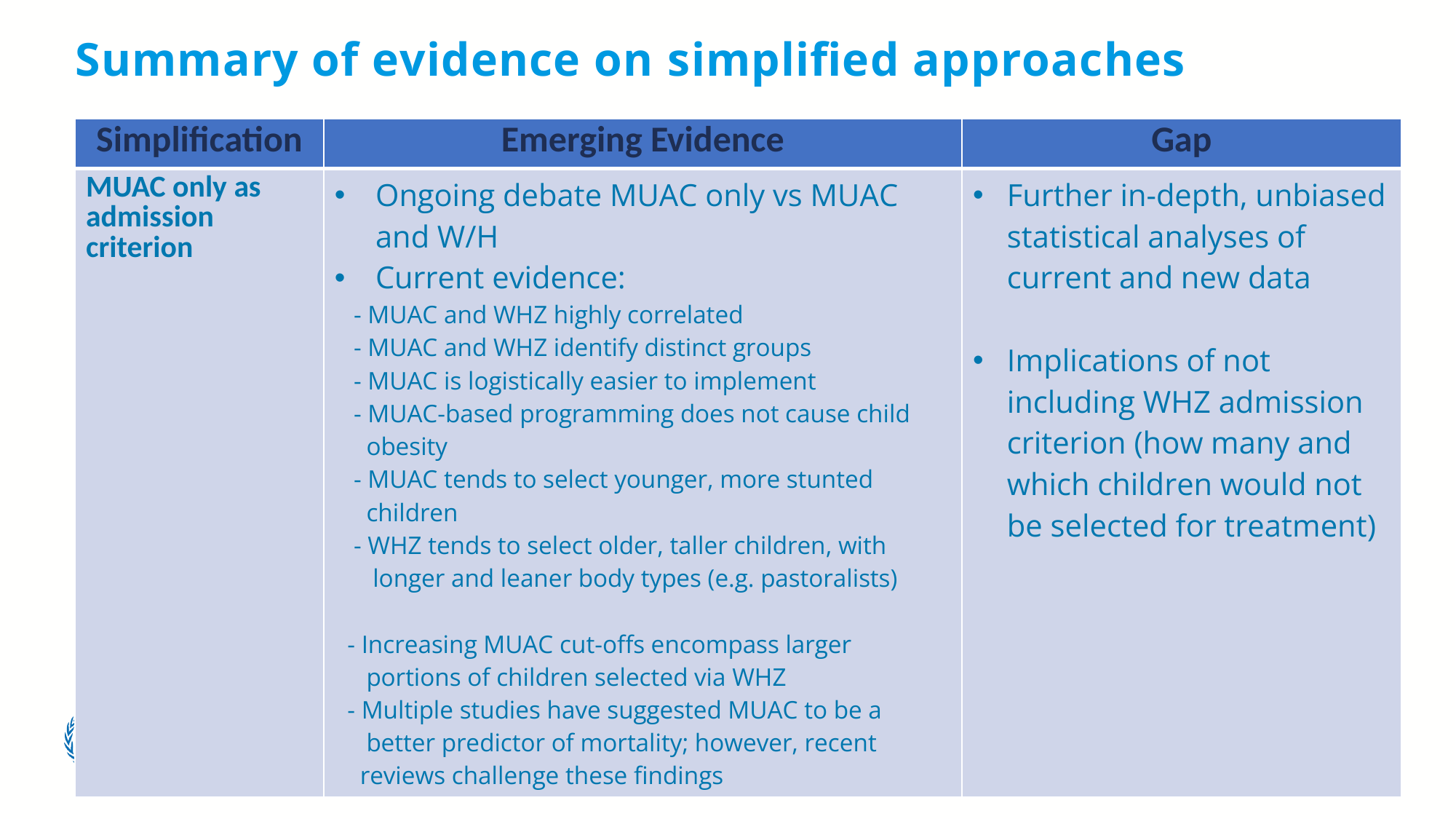

Summary of evidence on simplified approaches
| Simplification | Emerging Evidence | Gap |
| --- | --- | --- |
| MUAC only as admission criterion | Ongoing debate MUAC only vs MUAC and W/H Current evidence: - MUAC and WHZ highly correlated - MUAC and WHZ identify distinct groups - MUAC is logistically easier to implement - MUAC-based programming does not cause child obesity - MUAC tends to select younger, more stunted children - WHZ tends to select older, taller children, with longer and leaner body types (e.g. pastoralists) - Increasing MUAC cut-offs encompass larger portions of children selected via WHZ - Multiple studies have suggested MUAC to be a better predictor of mortality; however, recent reviews challenge these findings | Further in-depth, unbiased statistical analyses of current and new data Implications of not including WHZ admission criterion (how many and which children would not be selected for treatment) |